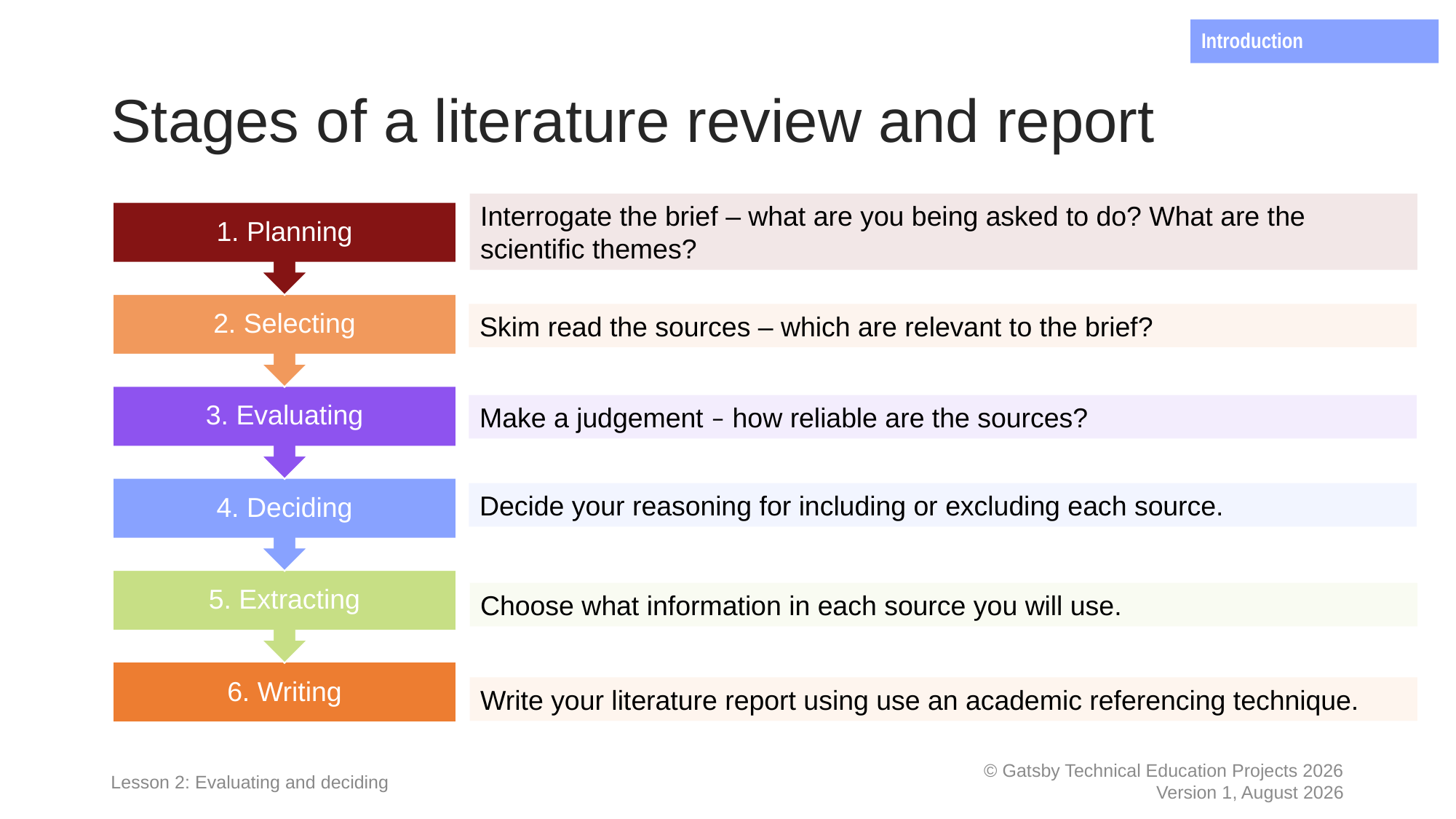

Introduction
# Stages of a literature review and report
Interrogate the brief – what are you being asked to do? What are the scientific themes?
6. Writing
5. Extracting
4. Deciding
3. Evaluating
2. Selecting
1. Planning
Skim read the sources – which are relevant to the brief?
Make a judgement – how reliable are the sources?
Decide your reasoning for including or excluding each source.
Choose what information in each source you will use.
Write your literature report using use an academic referencing technique.
Lesson 2: Evaluating and deciding